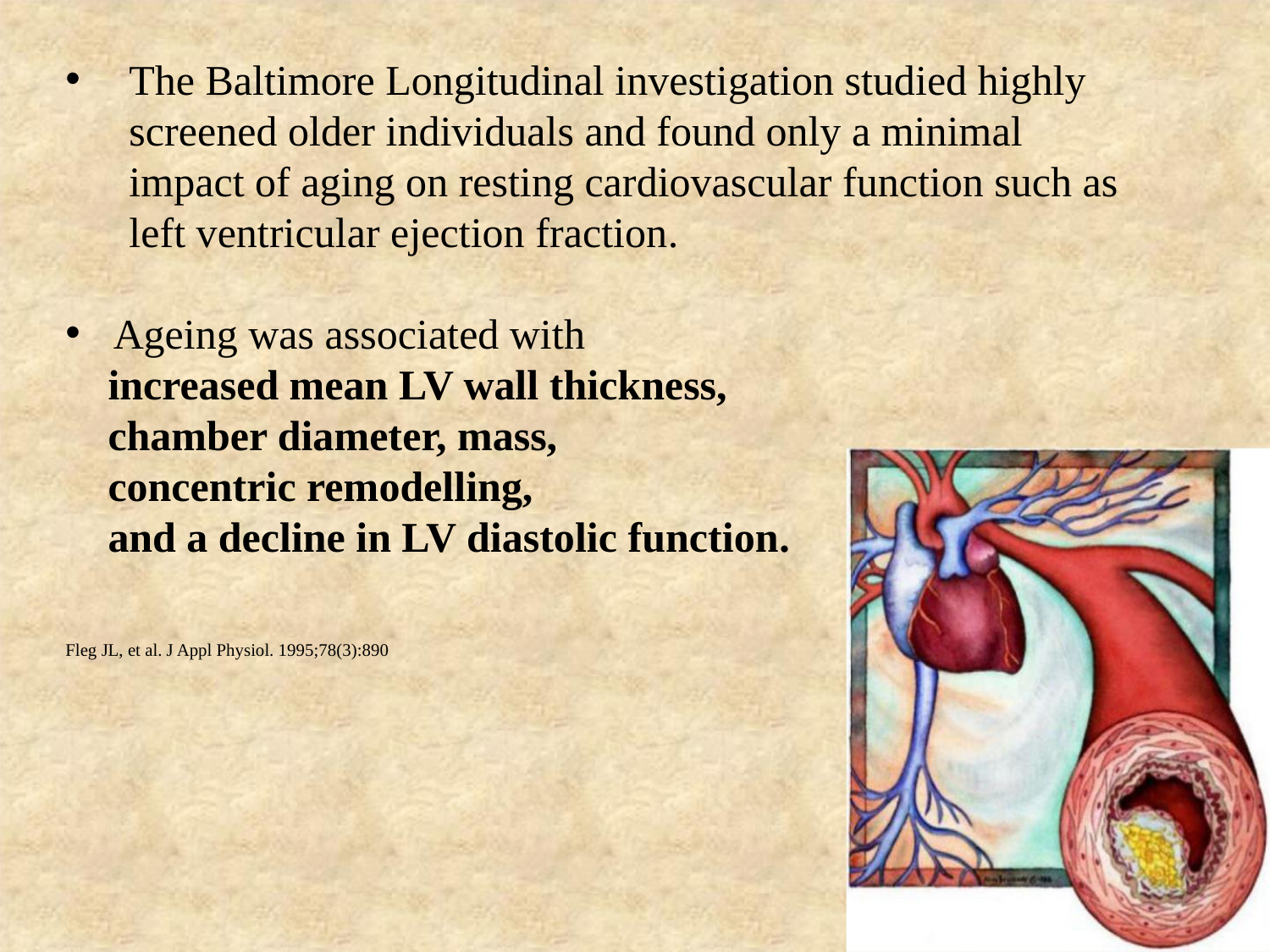

The Baltimore Longitudinal investigation studied highly screened older individuals and found only a minimal impact of aging on resting cardiovascular function such as left ventricular ejection fraction.

Ageing was associated with
    increased mean LV wall thickness,
    chamber diameter, mass,
    concentric remodelling,
    and a decline in LV diastolic function.

Fleg JL, et al. J Appl Physiol. 1995;78(3):890